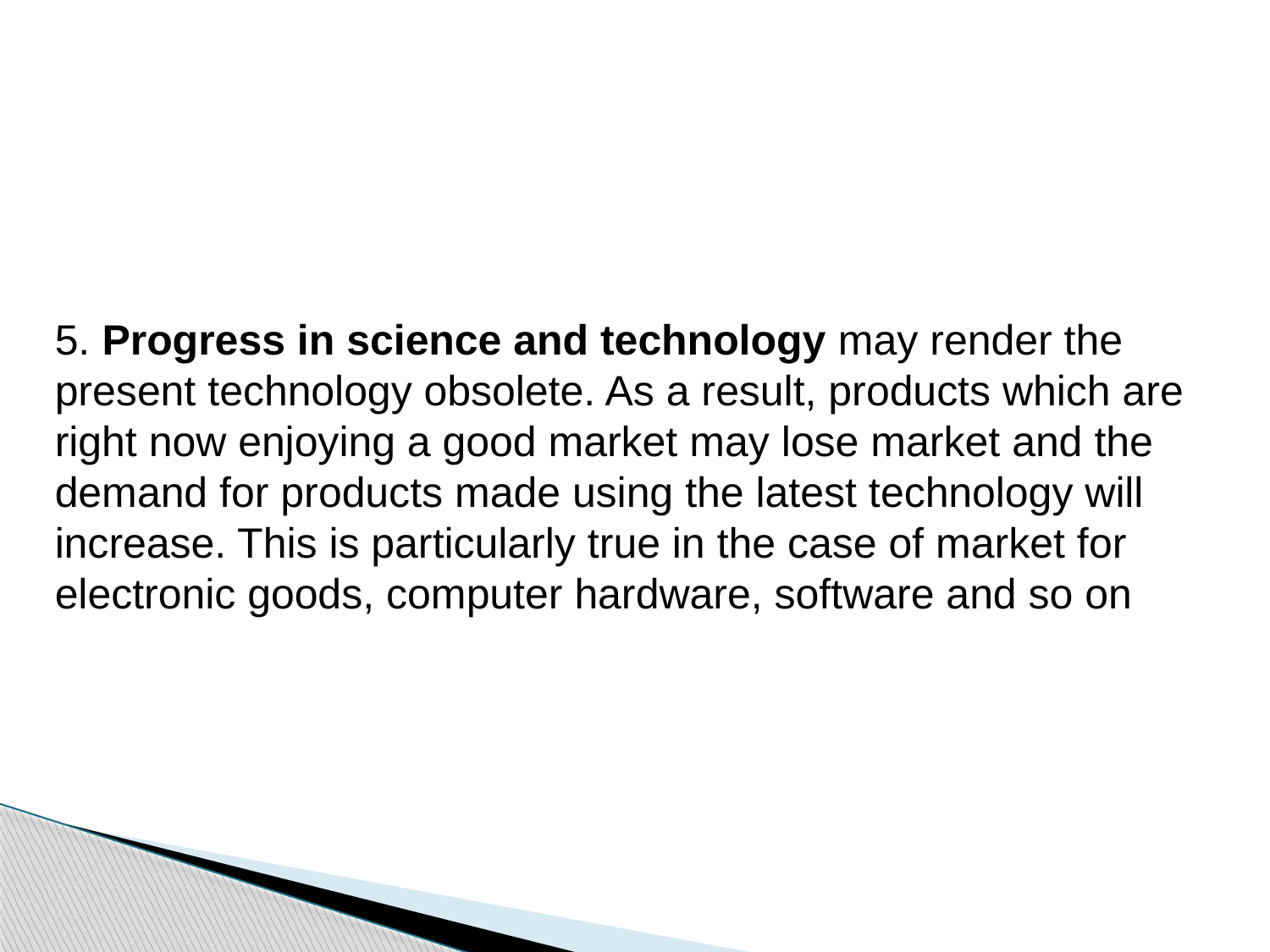

5. Progress in science and technology may render the present technology obsolete. As a result, products which are right now enjoying a good market may lose market and the demand for products made using the latest technology will increase. This is particularly true in the case of market for electronic goods, computer hardware, software and so on